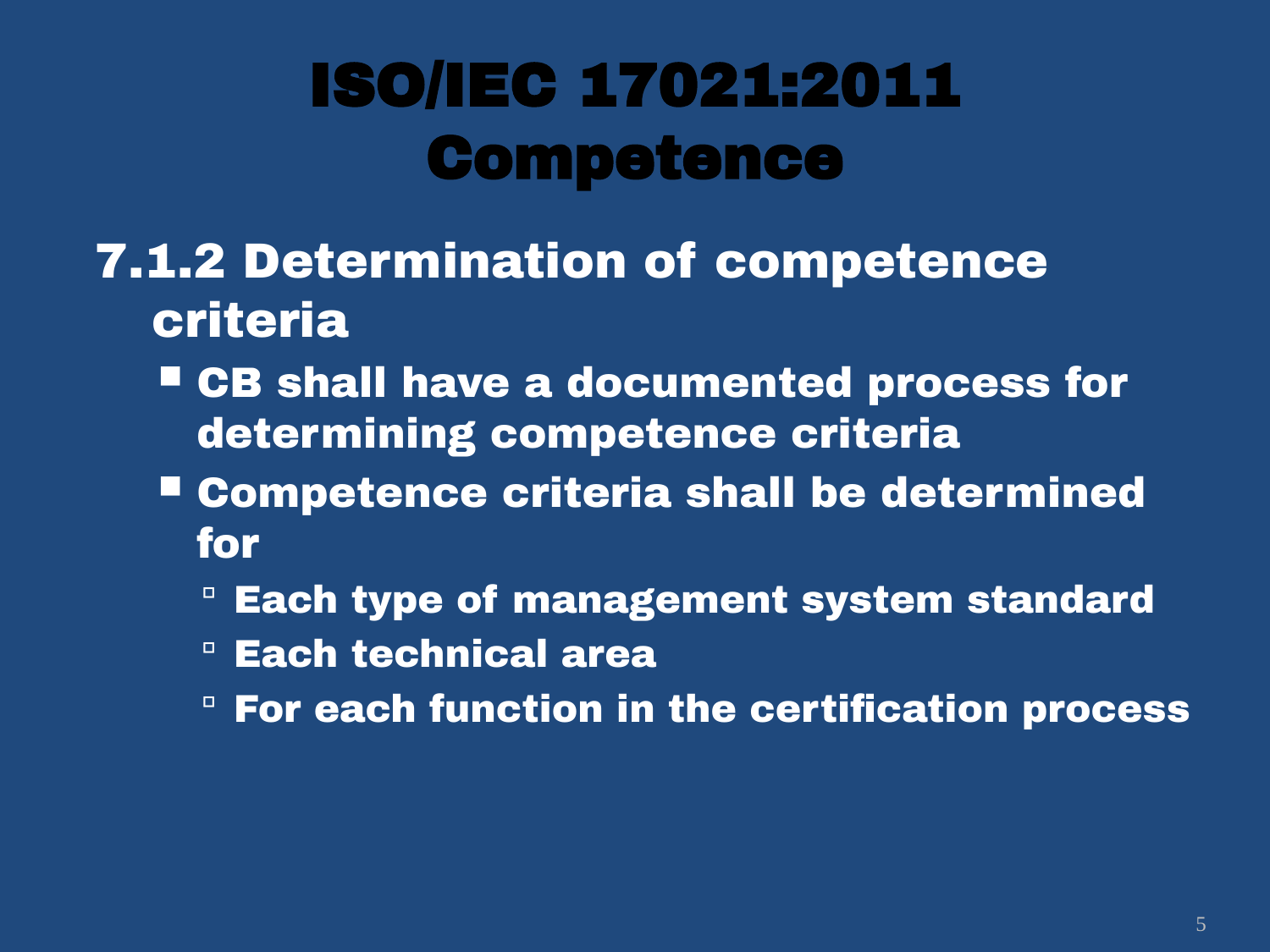

# ISO/IEC 17021:2011 Competence
7.1.2 Determination of competence criteria
CB shall have a documented process for determining competence criteria
Competence criteria shall be determined for
Each type of management system standard
Each technical area
For each function in the certification process
5